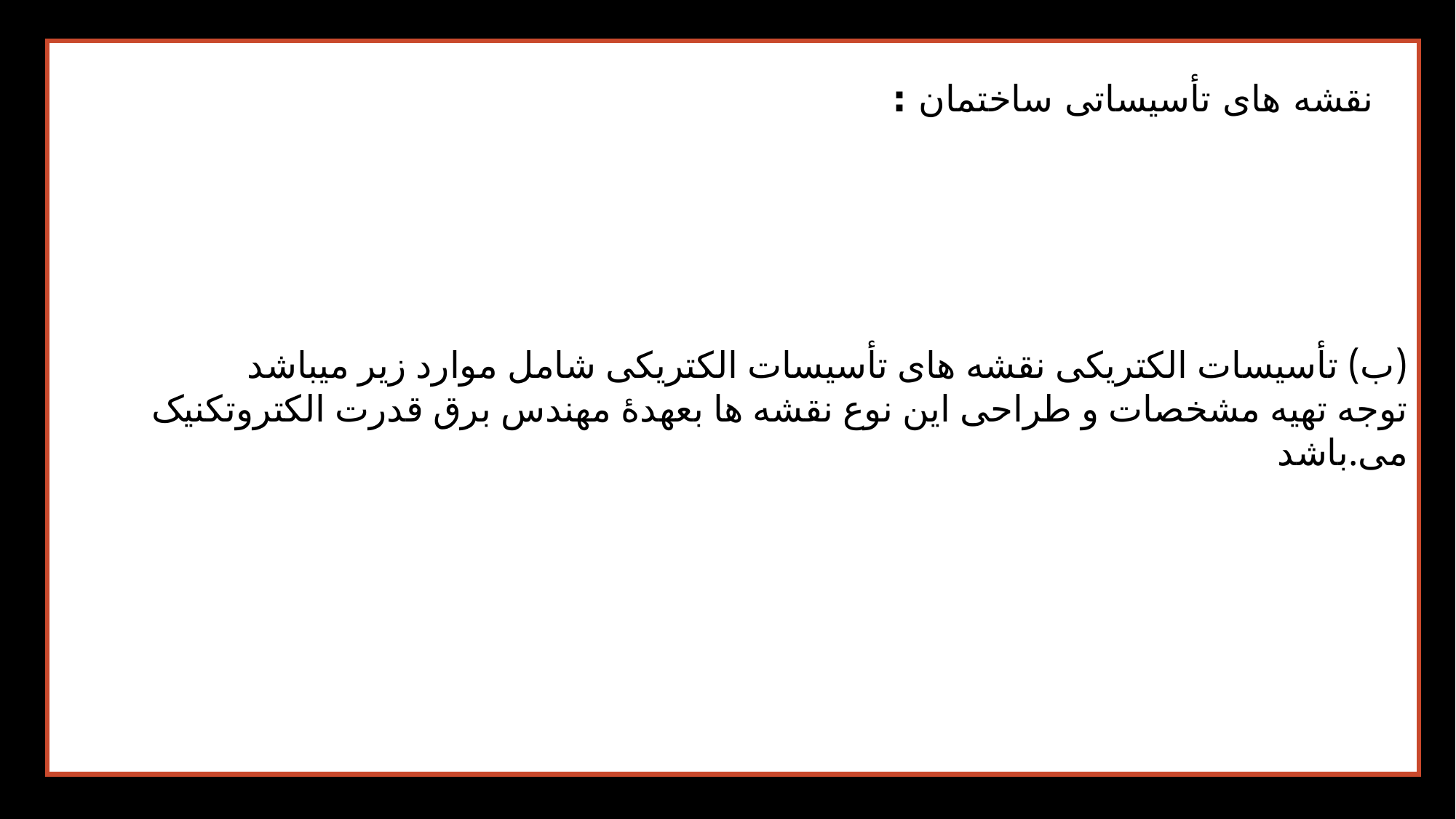

(ب) تأسیسات الکتریکی نقشه های تأسیسات الکتریکی شامل موارد زیر میباشد
توجه تهیه مشخصات و طراحی این نوع نقشه ها بعهدۀ مهندس برق قدرت الکتروتکنیک می.باشد
نقشه های تأسیساتی ساختمان :